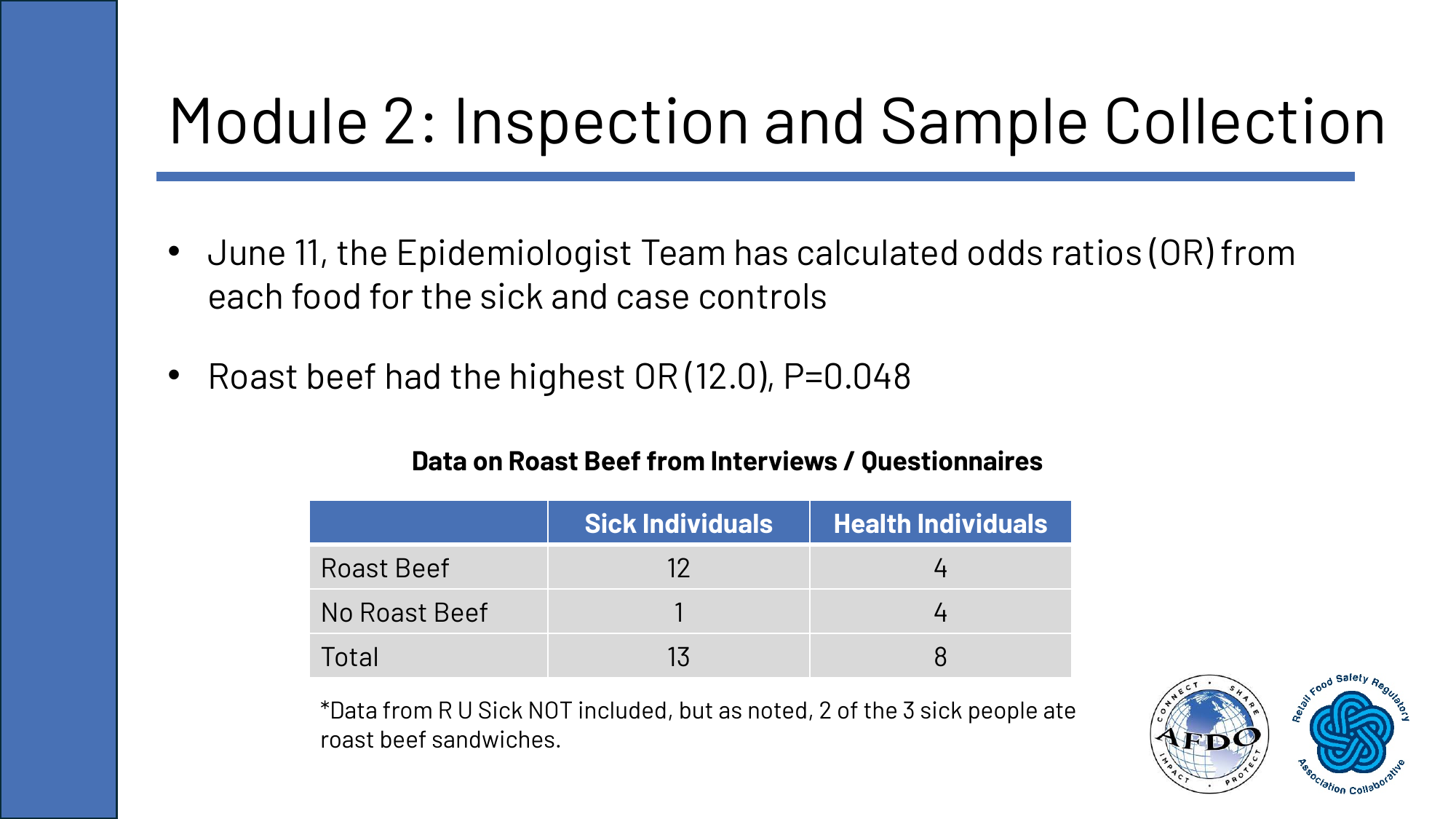

# Module 2: Inspection and Sample Collection
June 11, the Epidemiologist Team has calculated odds ratios (OR) from each food for the sick and case controls
Roast beef had the highest OR (12.0), P=0.048
Data on Roast Beef from Interviews / Questionnaires
|  | Sick Individuals | Health Individuals |
| --- | --- | --- |
| Roast Beef | 12 | 4 |
| No Roast Beef | 1 | 4 |
| Total | 13 | 8 |
*Data from R U Sick NOT included, but as noted, 2 of the 3 sick people ate roast beef sandwiches.